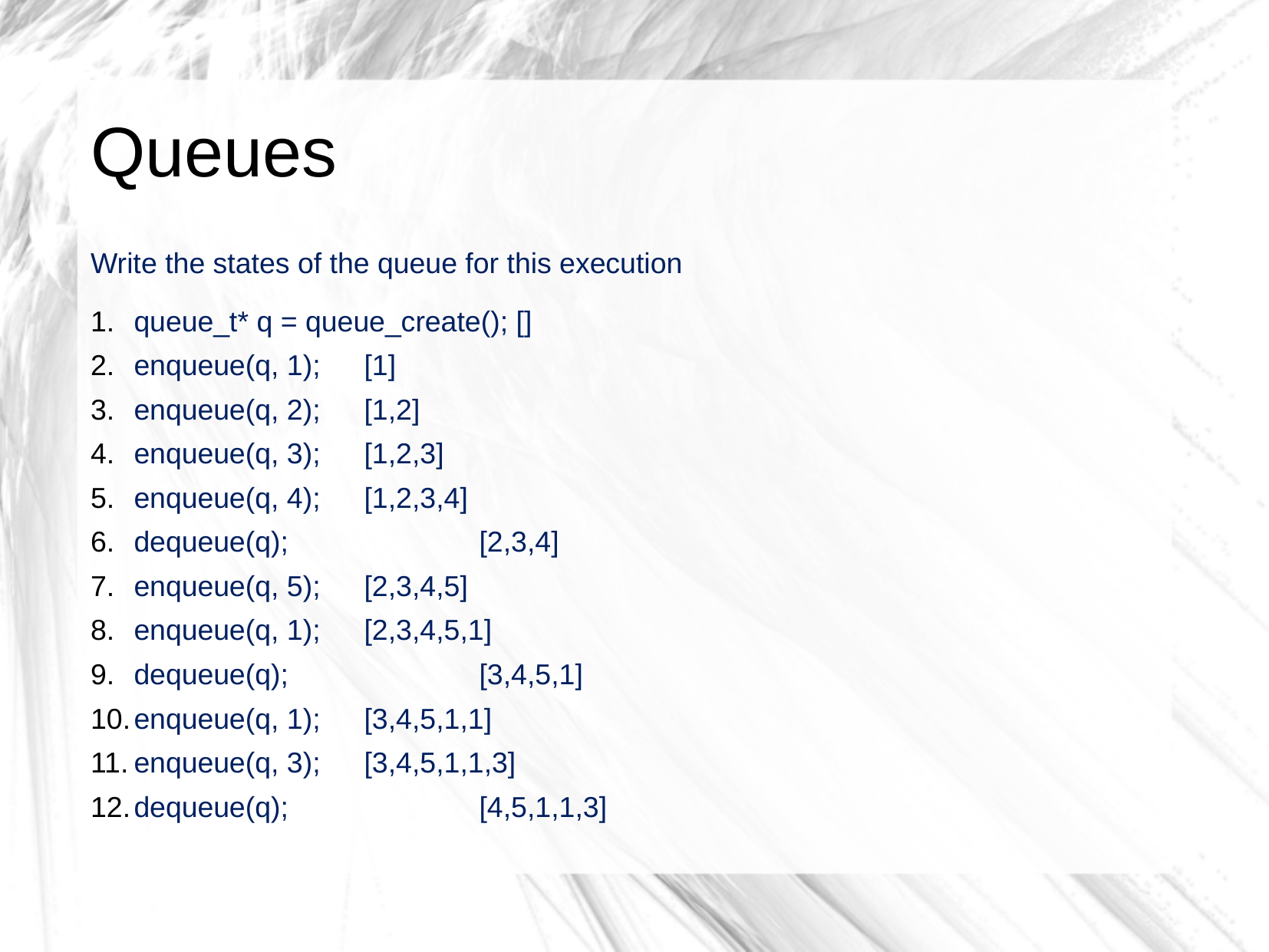

# Queues
Write the states of the queue for this execution
queue_t* q = queue_create(); []
enqueue(q, 1);	[1]
enqueue(q, 2);	[1,2]
enqueue(q, 3);	[1,2,3]
enqueue(q, 4);	[1,2,3,4]
dequeue(q);		[2,3,4]
enqueue(q, 5);	[2,3,4,5]
enqueue(q, 1);	[2,3,4,5,1]
dequeue(q);		[3,4,5,1]
enqueue(q, 1);	[3,4,5,1,1]
enqueue(q, 3);	[3,4,5,1,1,3]
dequeue(q);		[4,5,1,1,3]